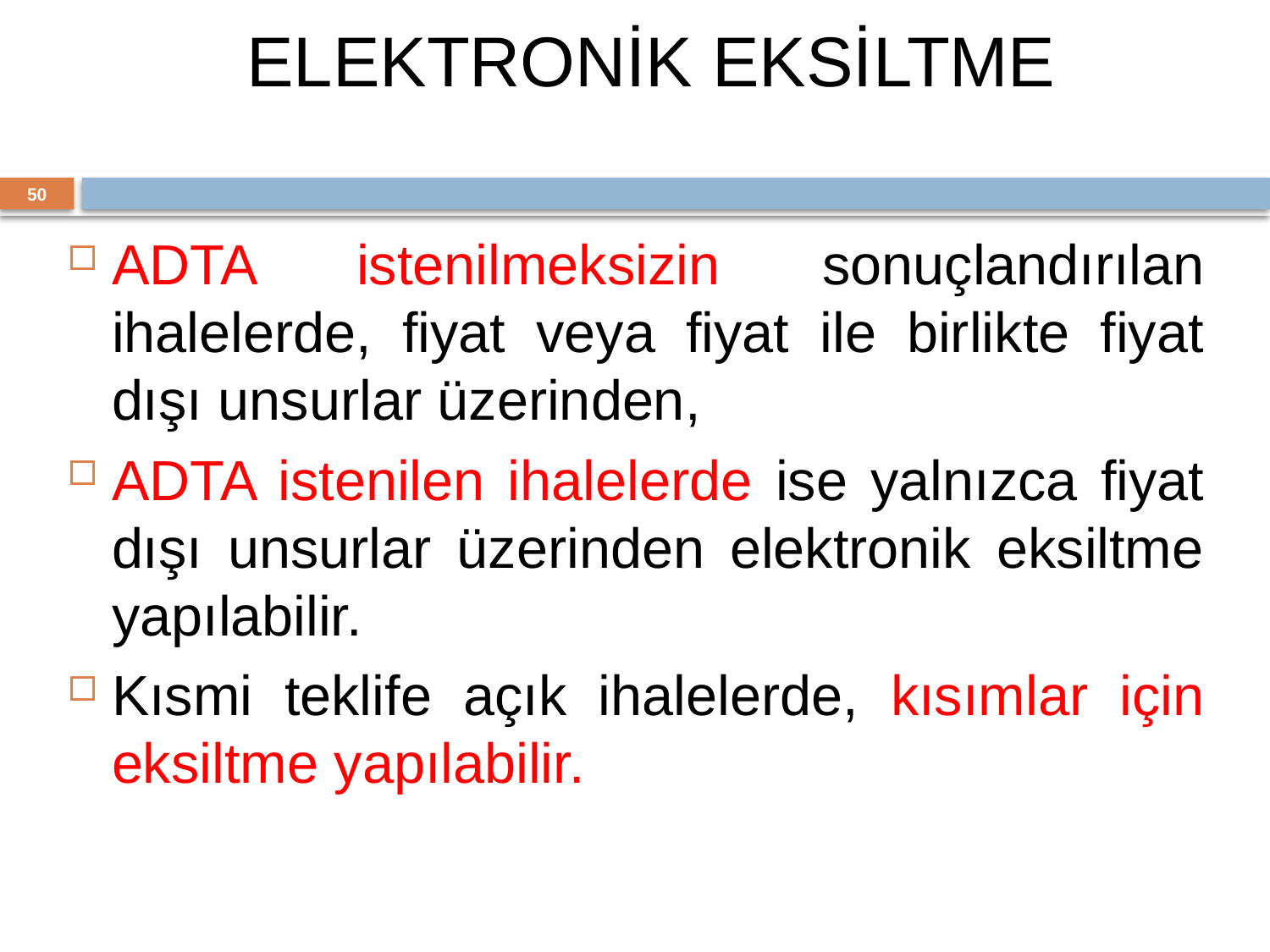

# ELEKTRONİK EKSİLTME
50
ADTA istenilmeksizin sonuçlandırılan ihalelerde, fiyat veya fiyat ile birlikte fiyat dışı unsurlar üzerinden,
ADTA istenilen ihalelerde ise yalnızca fiyat dışı unsurlar üzerinden elektronik eksiltme yapılabilir.
Kısmi teklife açık ihalelerde, kısımlar için eksiltme yapılabilir.